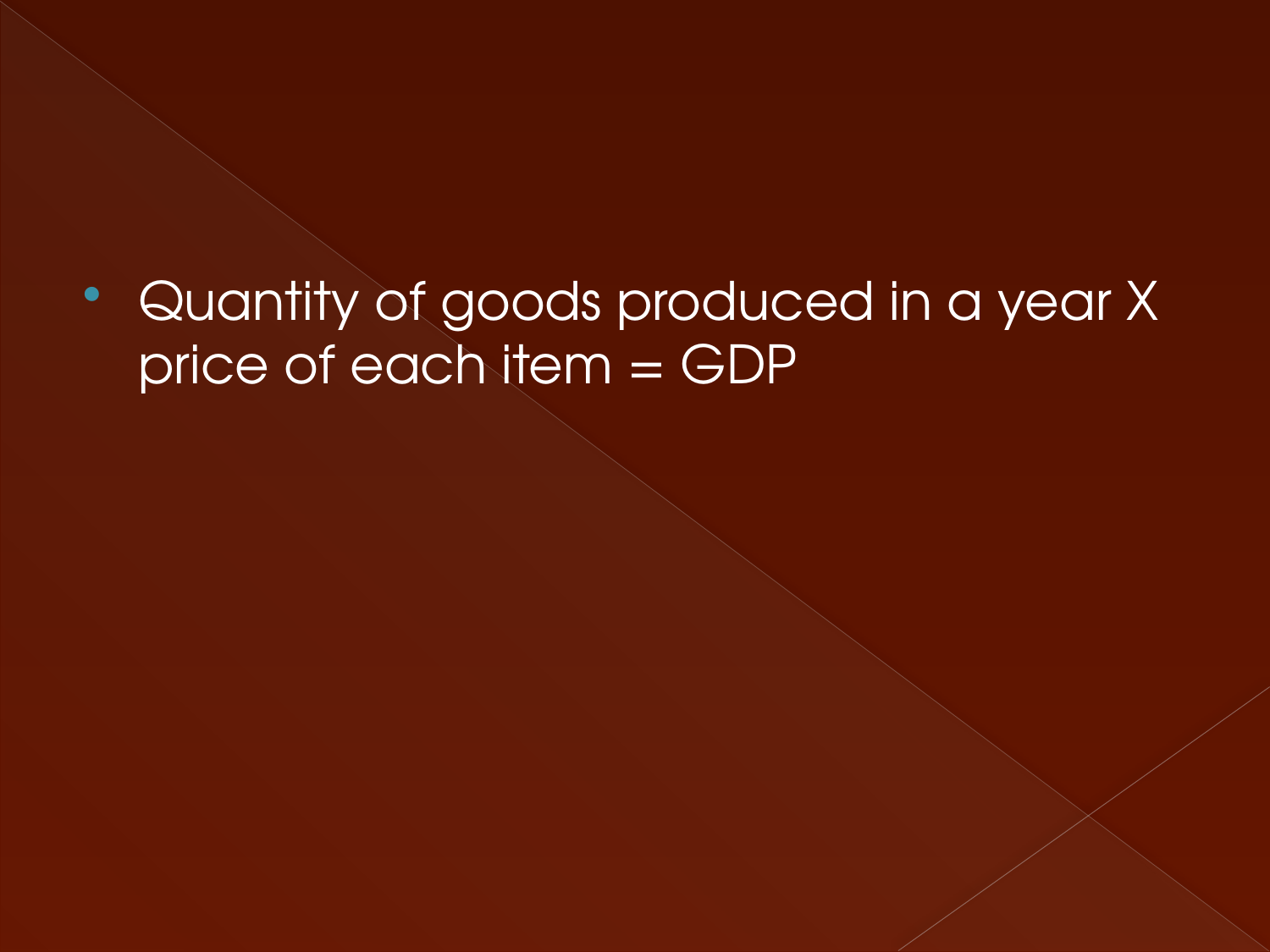

#
Quantity of goods produced in a year X price of each item = GDP